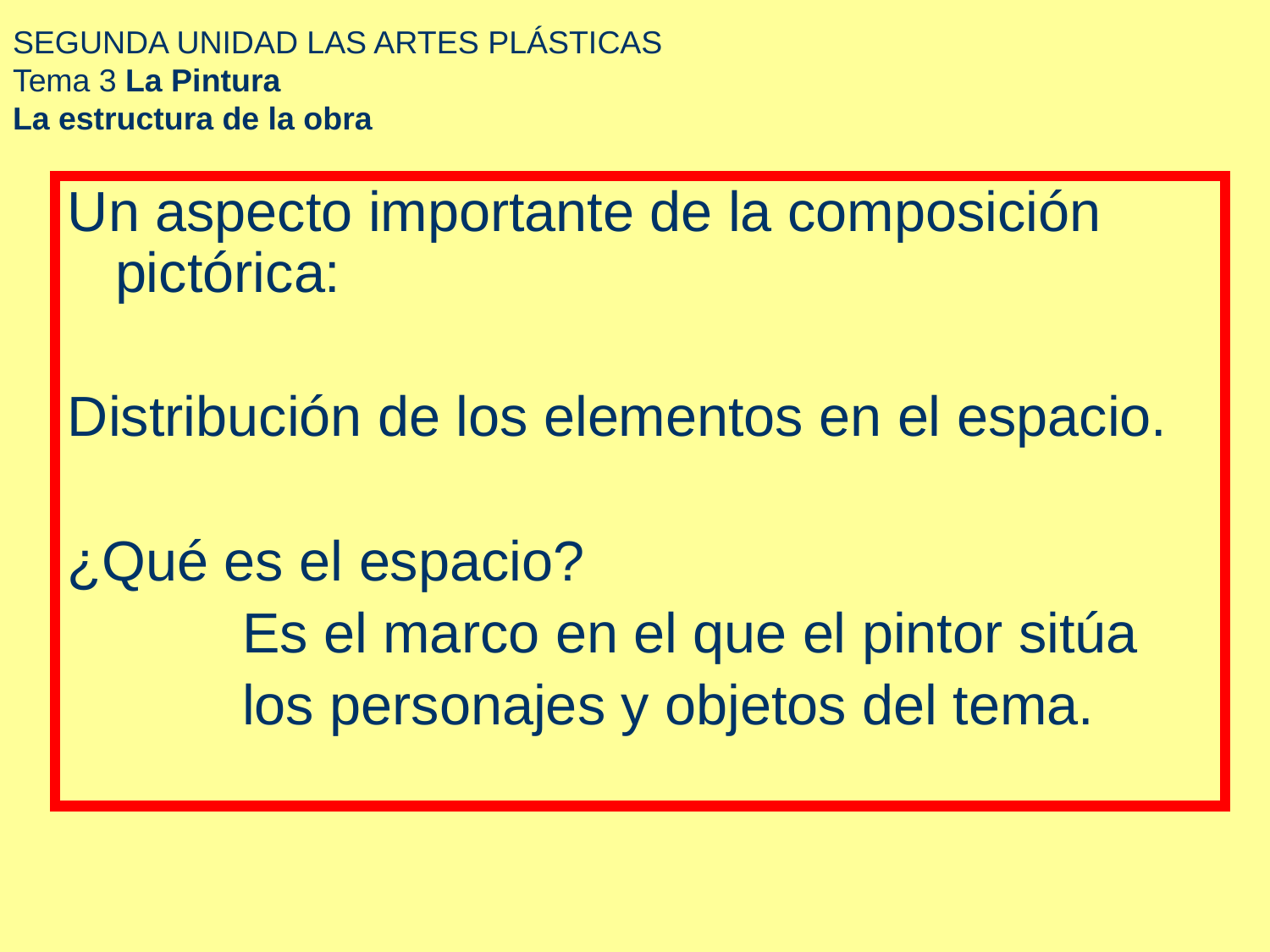

# SEGUNDA UNIDAD LAS ARTES PLÁSTICAS Tema 3 La Pintura La estructura de la obra
Un aspecto importante de la composición pictórica:

Distribución de los elementos en el espacio.

¿Qué es el espacio?
   		Es el marco en el que el pintor sitúa
		los personajes y objetos del tema.